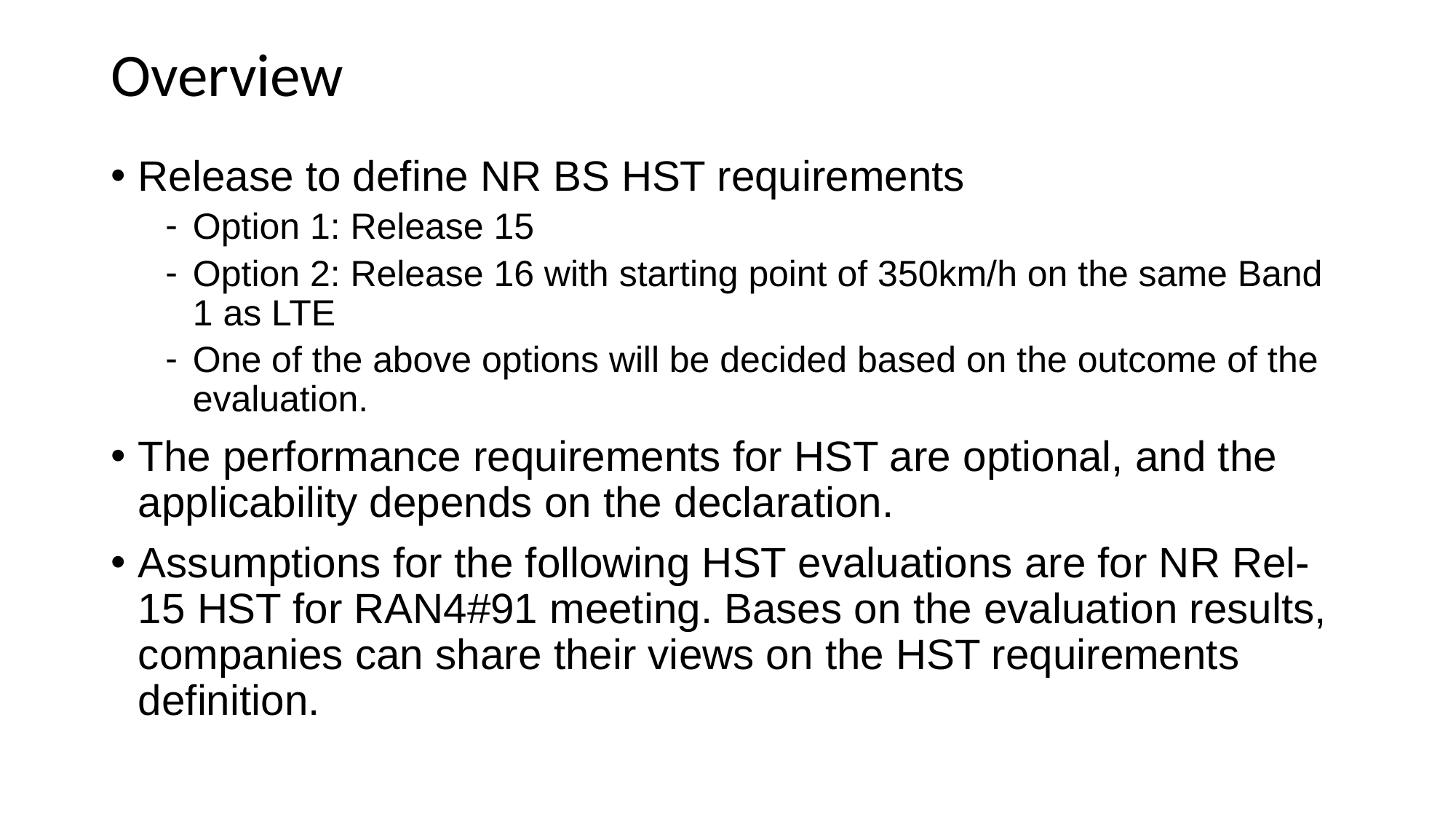

# Overview
Release to define NR BS HST requirements
Option 1: Release 15
Option 2: Release 16 with starting point of 350km/h on the same Band 1 as LTE
One of the above options will be decided based on the outcome of the evaluation.
The performance requirements for HST are optional, and the applicability depends on the declaration.
Assumptions for the following HST evaluations are for NR Rel-15 HST for RAN4#91 meeting. Bases on the evaluation results, companies can share their views on the HST requirements definition.